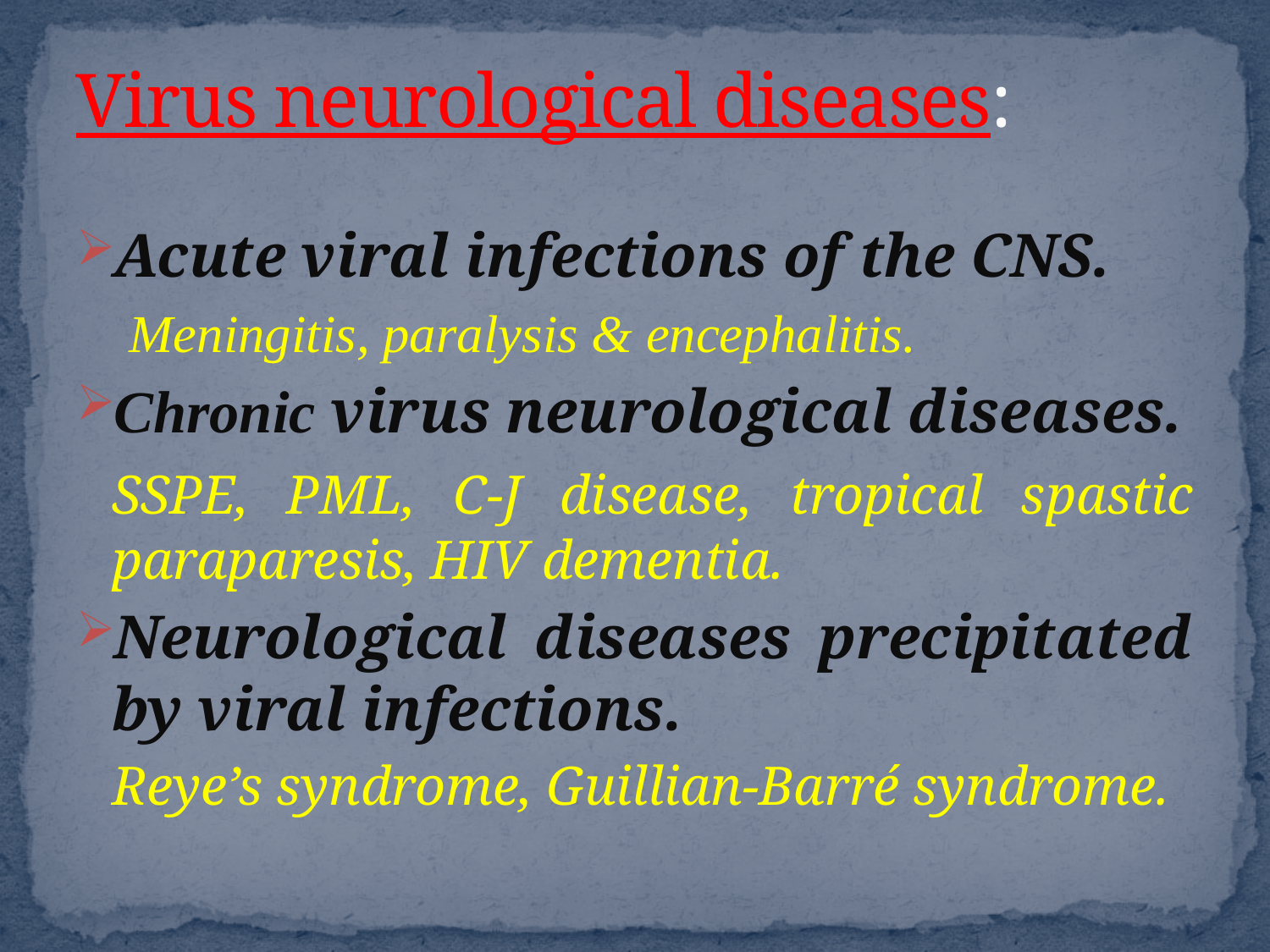

# Virus neurological diseases:
Acute viral infections of the CNS.
    Meningitis, paralysis & encephalitis.
Chronic virus neurological diseases.
	SSPE, PML, C-J disease, tropical spastic paraparesis, HIV dementia.
Neurological diseases precipitated by viral infections.
	Reye’s syndrome, Guillian-Barré syndrome.